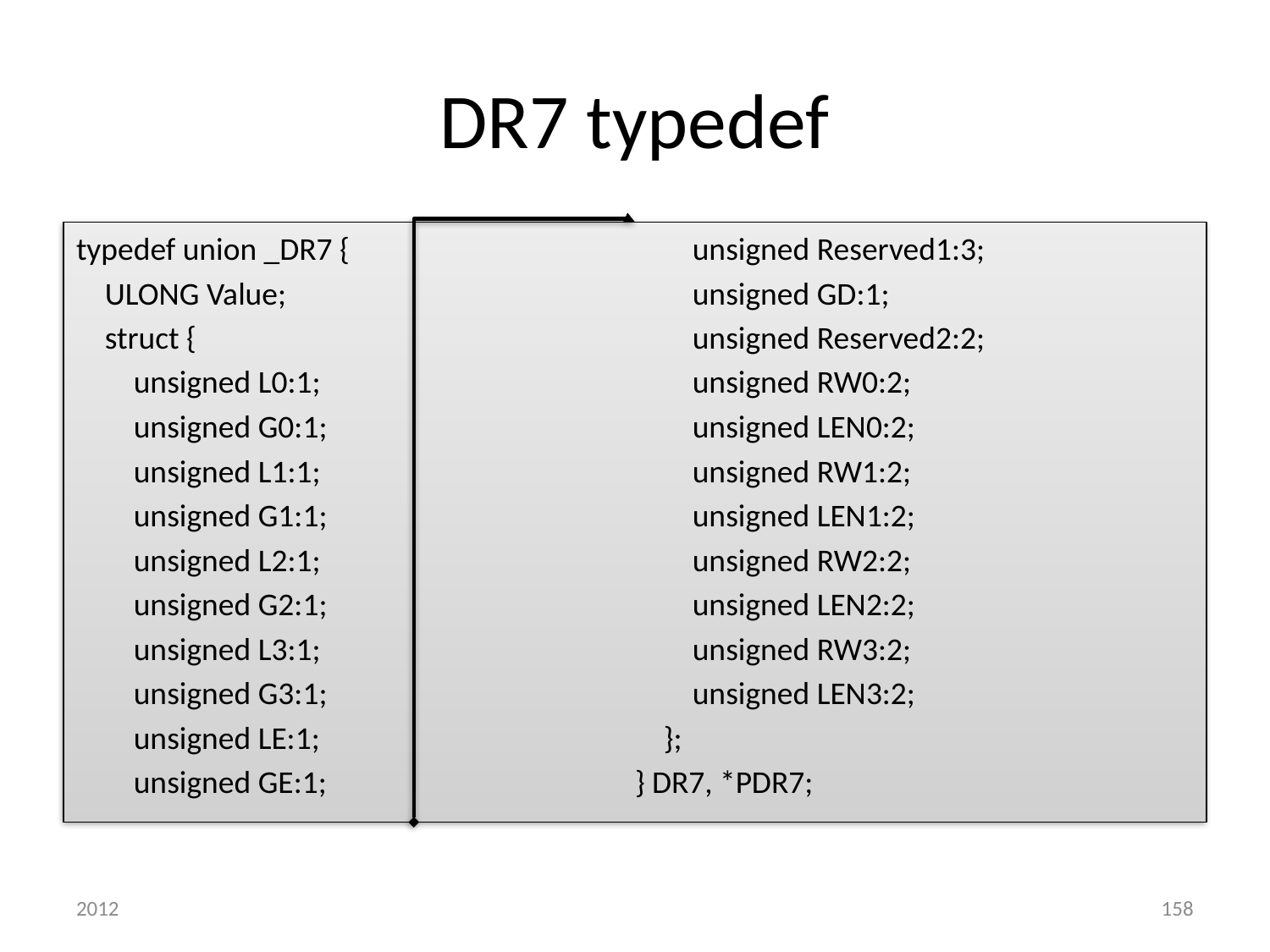

# DR7 typedef
typedef union _DR7 {
    ULONG Value;
    struct {
        unsigned L0:1;
        unsigned G0:1;
        unsigned L1:1;
        unsigned G1:1;
        unsigned L2:1;
        unsigned G2:1;
        unsigned L3:1;
        unsigned G3:1;
        unsigned LE:1;
        unsigned GE:1;
        unsigned Reserved1:3;
        unsigned GD:1;
        unsigned Reserved2:2;
        unsigned RW0:2;
        unsigned LEN0:2;
        unsigned RW1:2;
        unsigned LEN1:2;
        unsigned RW2:2;
        unsigned LEN2:2;
        unsigned RW3:2;
        unsigned LEN3:2;
    };
} DR7, *PDR7;
2012

158